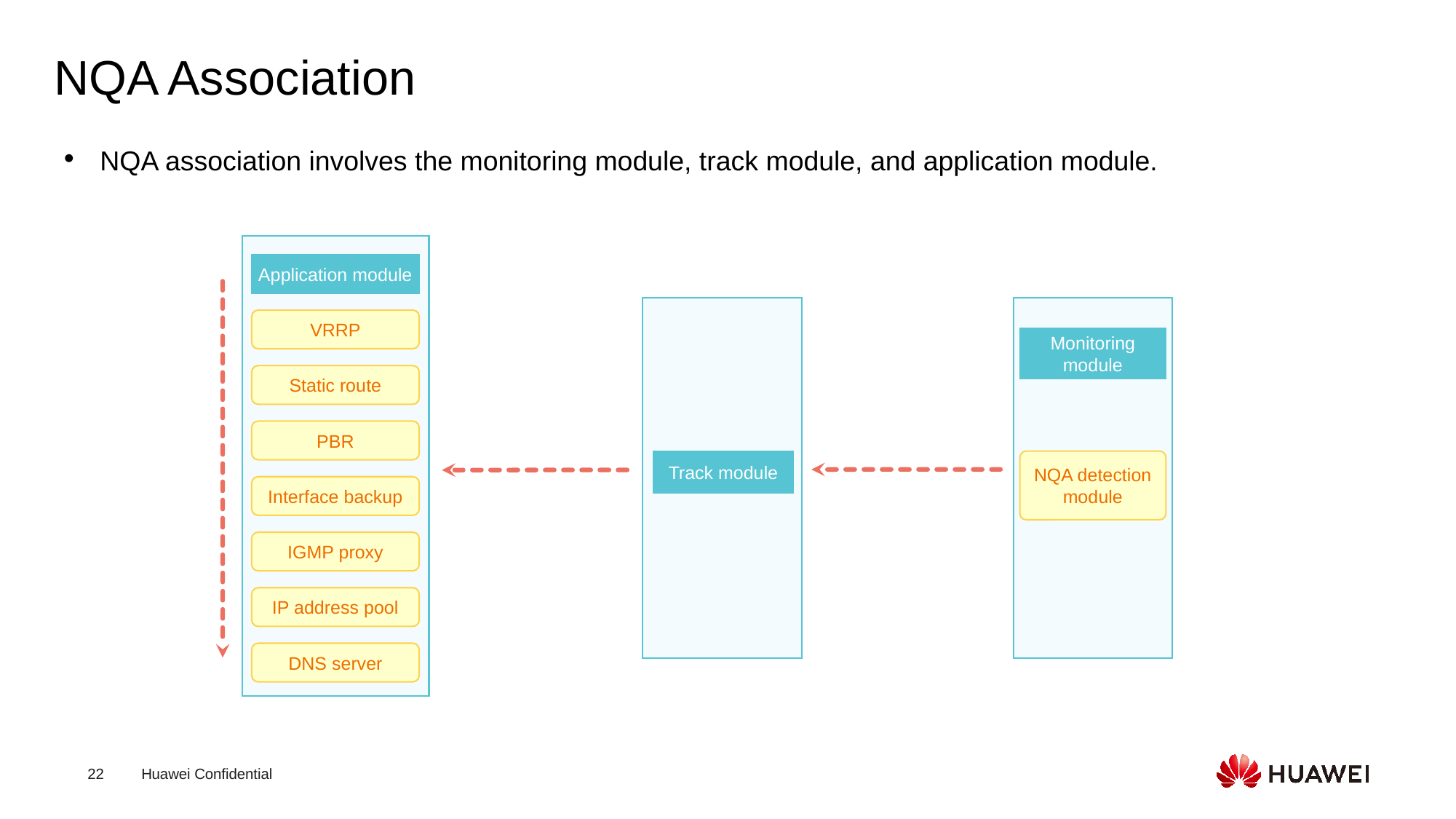

# NQA Association
NQA association involves the monitoring module, track module, and application module.

Application module

Track module

Monitoring module
NQA detection
module
VRRP
Static route
PBR

Interface backup
IGMP proxy
IP address pool
DNS server